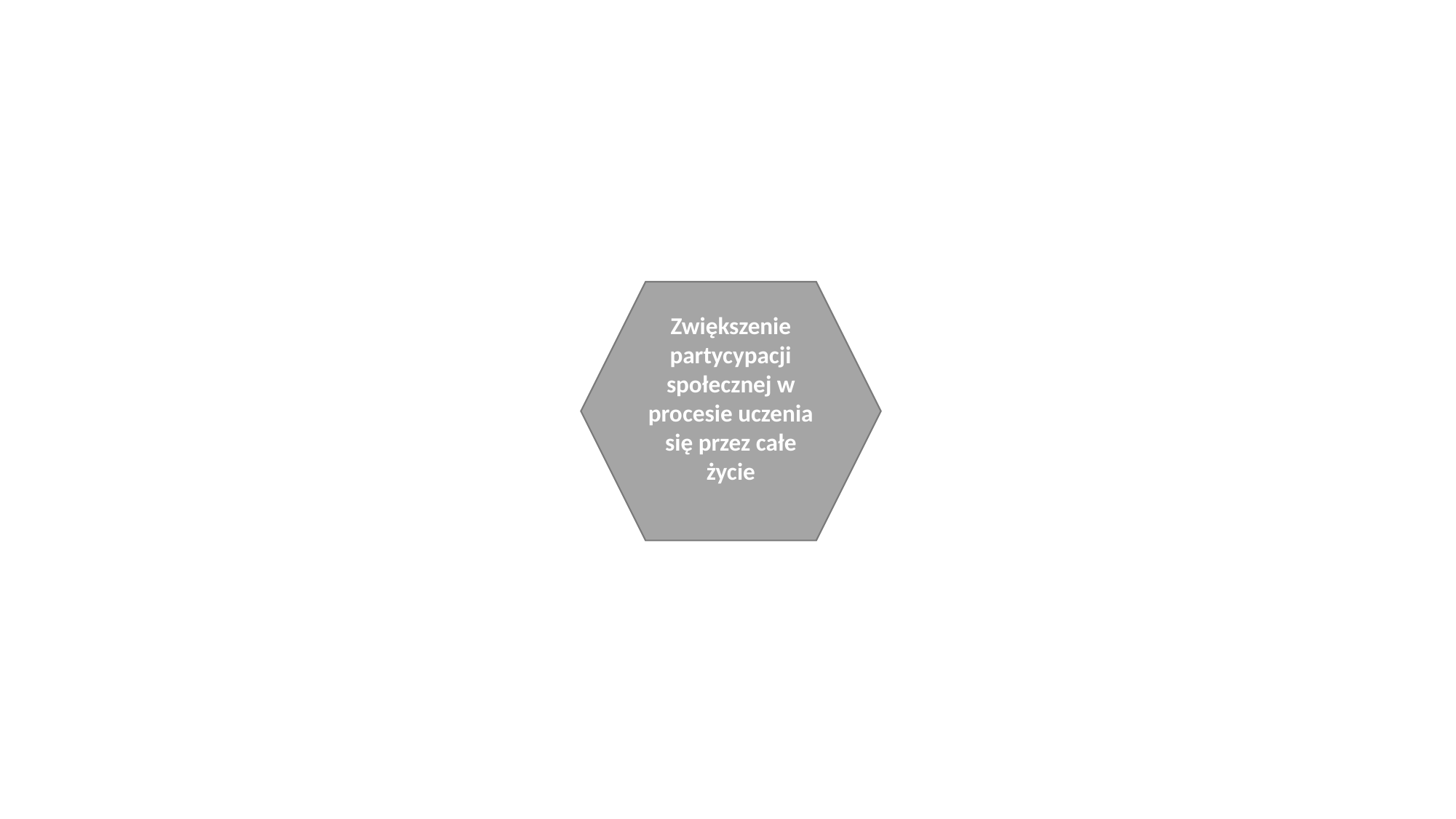

Zwiększenie partycypacji
społecznej w procesie uczenia się przez całe życie

Utworzenie "klastra edukacyjnego"
(2023-2025)

Gminne Debaty Oświatowe
(2023-2030)

Utworzenie Uniwersytetu Dzieci
(2024-2025)

Rozwój infrastruktury służącej aktywnemu procesowi uczenia się  i partycypacji społecznej
(2023 – 2030)

Powołanie Akademii Aktywnego Rodzica
(2023-2024)

Powołanie Młodzieżowej Rady Gminy
(2023-2024)